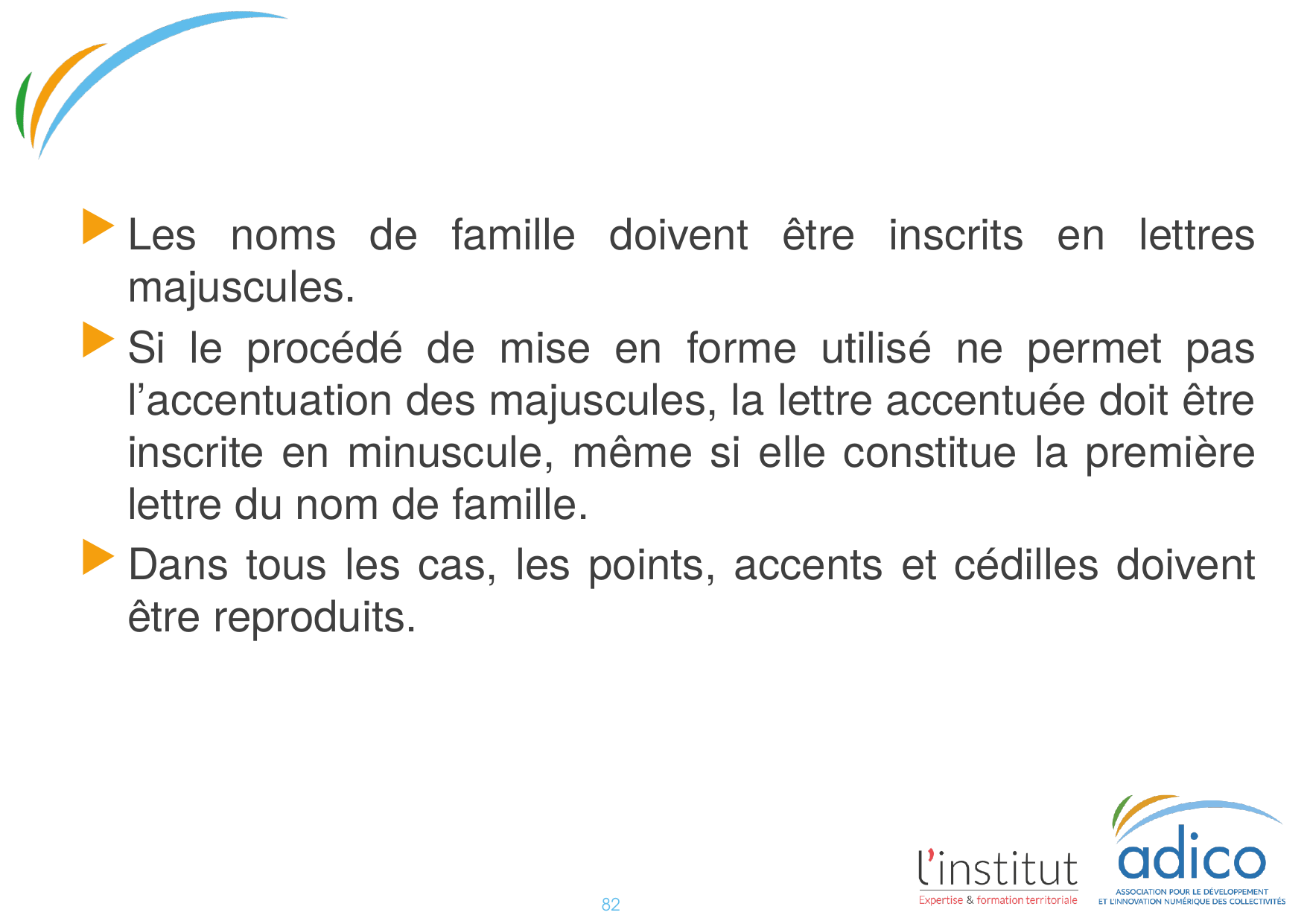

#

Les noms de famille doivent être inscrits en lettres majuscules.
Si le procédé de mise en forme utilisé ne permet pas l’accentuation des majuscules, la lettre accentuée doit être inscrite en minuscule, même si elle constitue la première lettre du nom de famille.
Dans tous les cas, les points, accents et cédilles doivent être reproduits.